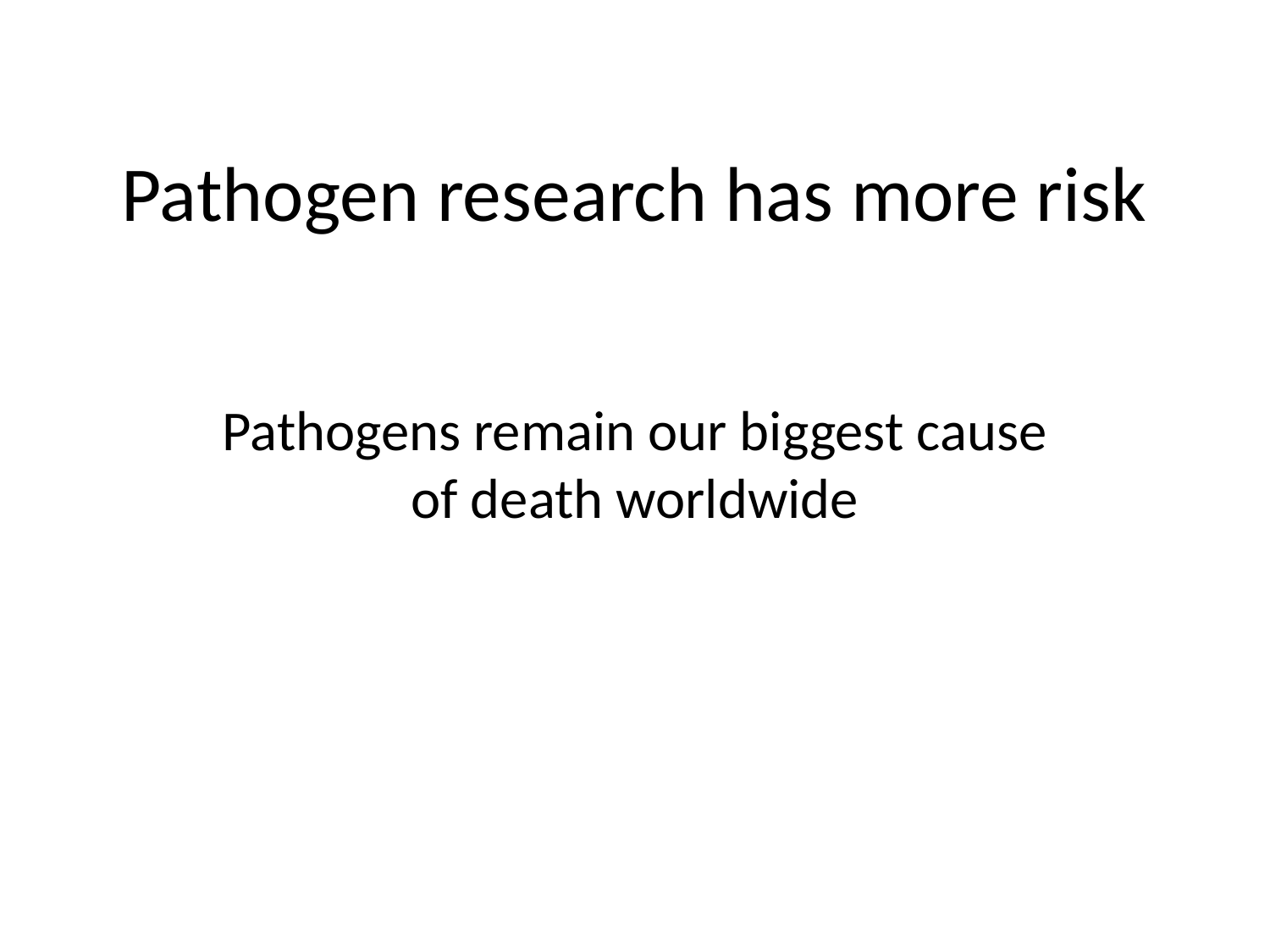

# Pathogen research has more risk
Pathogens remain our biggest cause of death worldwide